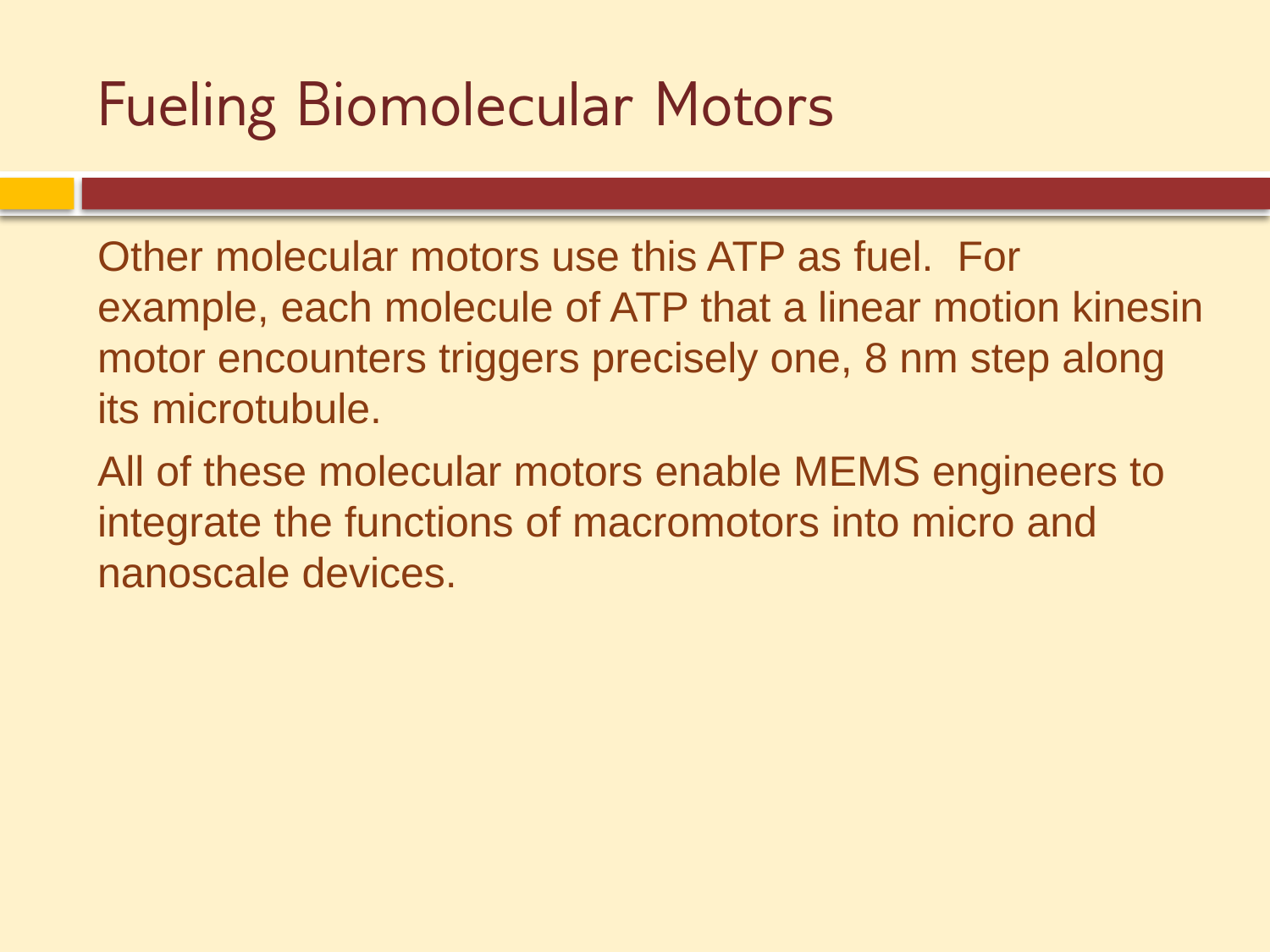

# Fueling Biomolecular Motors
Other molecular motors use this ATP as fuel.  For example, each molecule of ATP that a linear motion kinesin motor encounters triggers precisely one, 8 nm step along its microtubule.
All of these molecular motors enable MEMS engineers to integrate the functions of macromotors into micro and nanoscale devices.